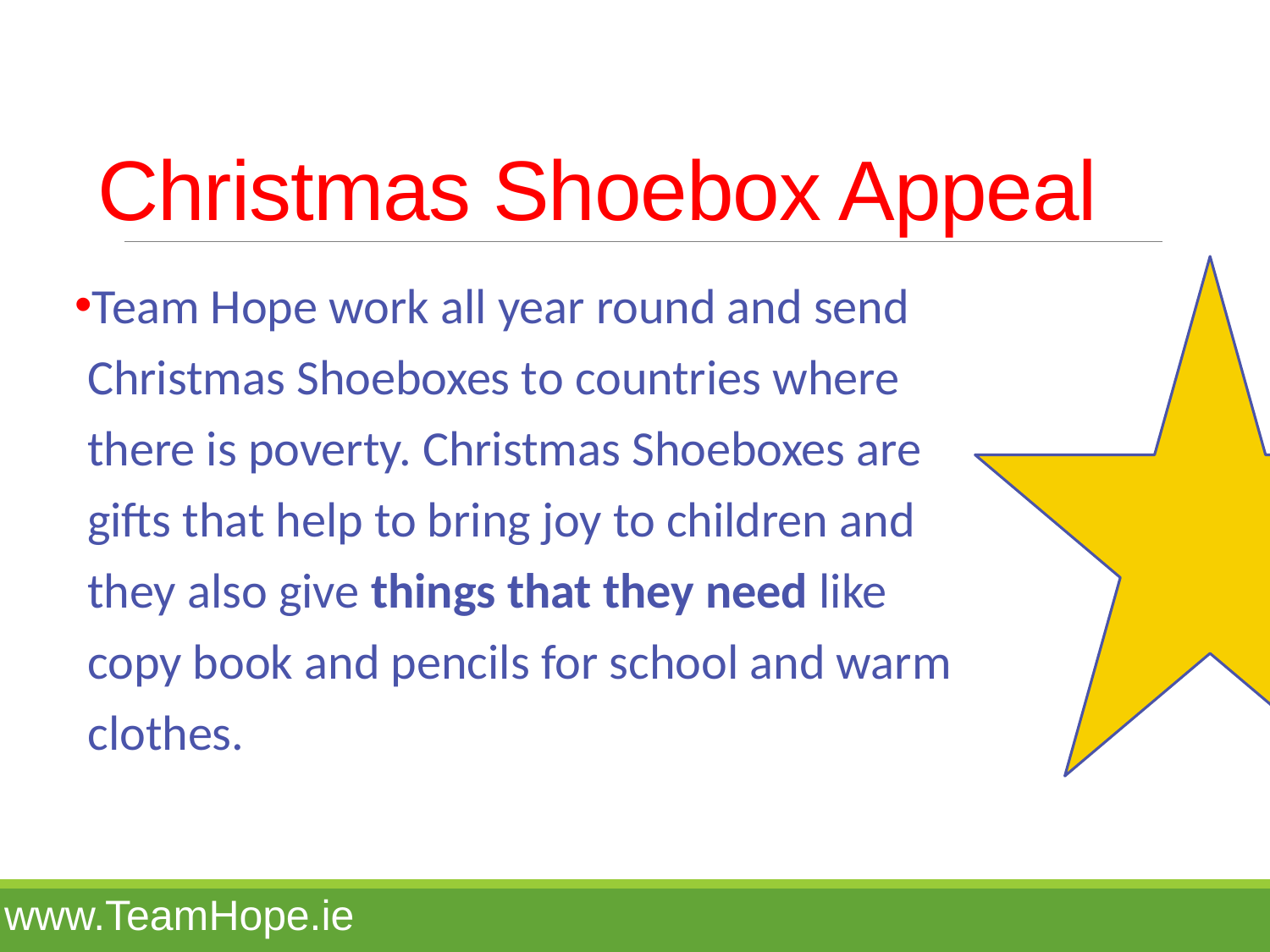

# Christmas Shoebox Appeal
Team Hope work all year round and send Christmas Shoeboxes to countries where there is poverty. Christmas Shoeboxes are gifts that help to bring joy to children and they also give things that they need like copy book and pencils for school and warm clothes.

www.TeamHope.ie